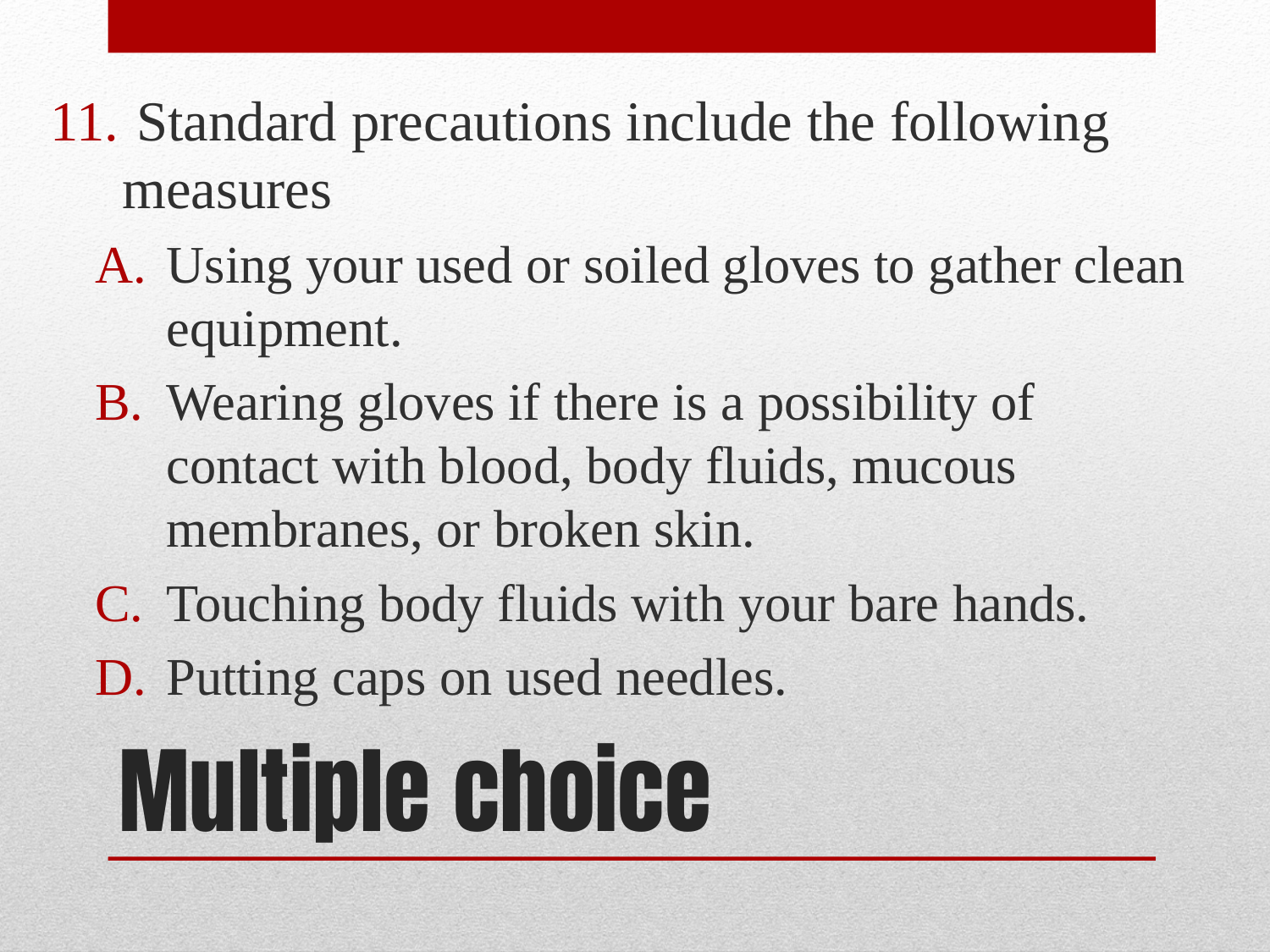

Standard precautions include the following measures
Using your used or soiled gloves to gather clean equipment.
Wearing gloves if there is a possibility of contact with blood, body fluids, mucous membranes, or broken skin.
Touching body fluids with your bare hands.
Putting caps on used needles.
# Multiple choice